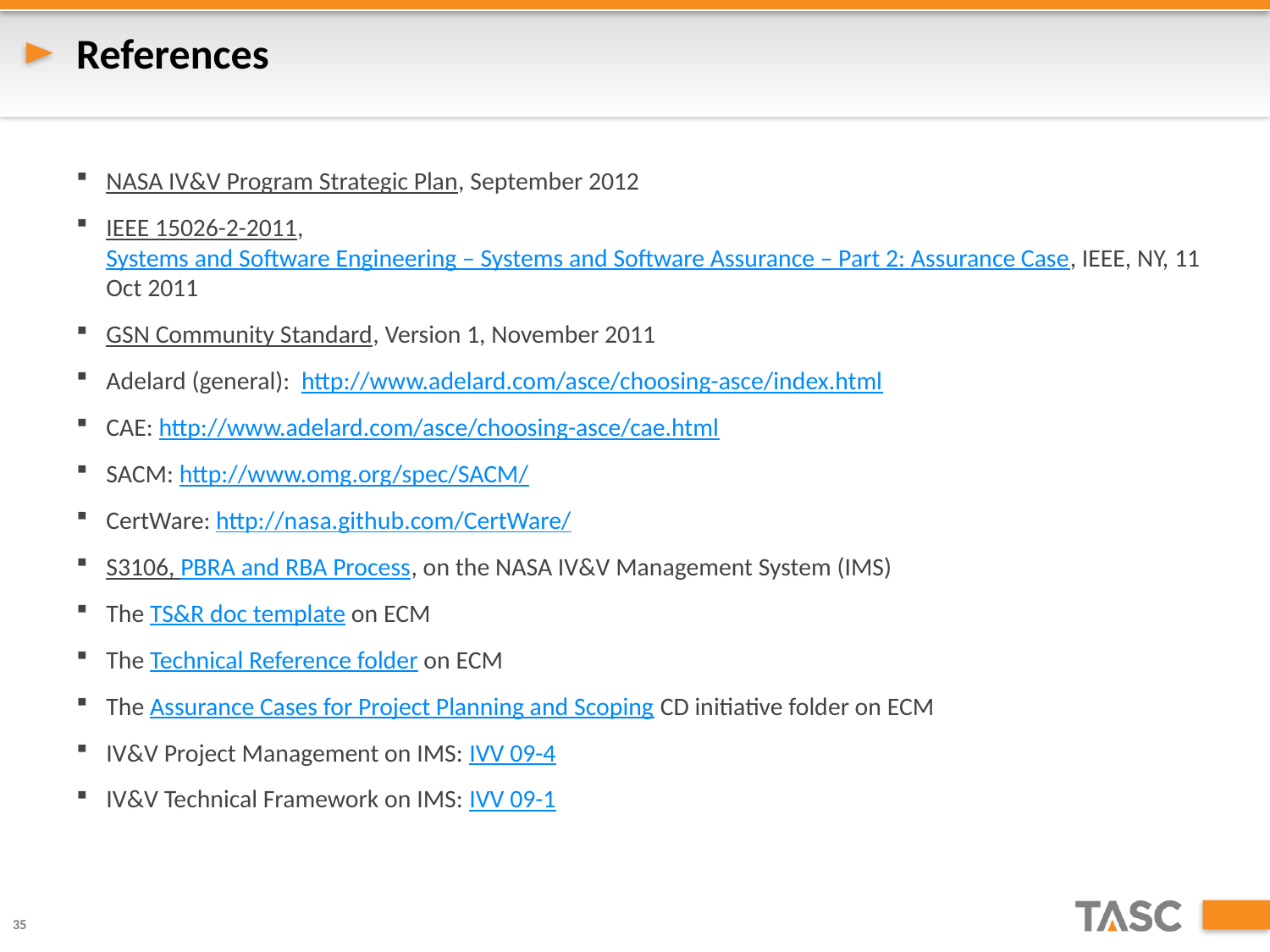

# References
NASA IV&V Program Strategic Plan, September 2012
IEEE 15026-2-2011, Systems and Software Engineering – Systems and Software Assurance – Part 2: Assurance Case, IEEE, NY, 11 Oct 2011
GSN Community Standard, Version 1, November 2011
Adelard (general):  http://www.adelard.com/asce/choosing-asce/index.html
CAE: http://www.adelard.com/asce/choosing-asce/cae.html
SACM: http://www.omg.org/spec/SACM/
CertWare: http://nasa.github.com/CertWare/
S3106, PBRA and RBA Process, on the NASA IV&V Management System (IMS)
The TS&R doc template on ECM
The Technical Reference folder on ECM
The Assurance Cases for Project Planning and Scoping CD initiative folder on ECM
IV&V Project Management on IMS: IVV 09-4
IV&V Technical Framework on IMS: IVV 09-1
35